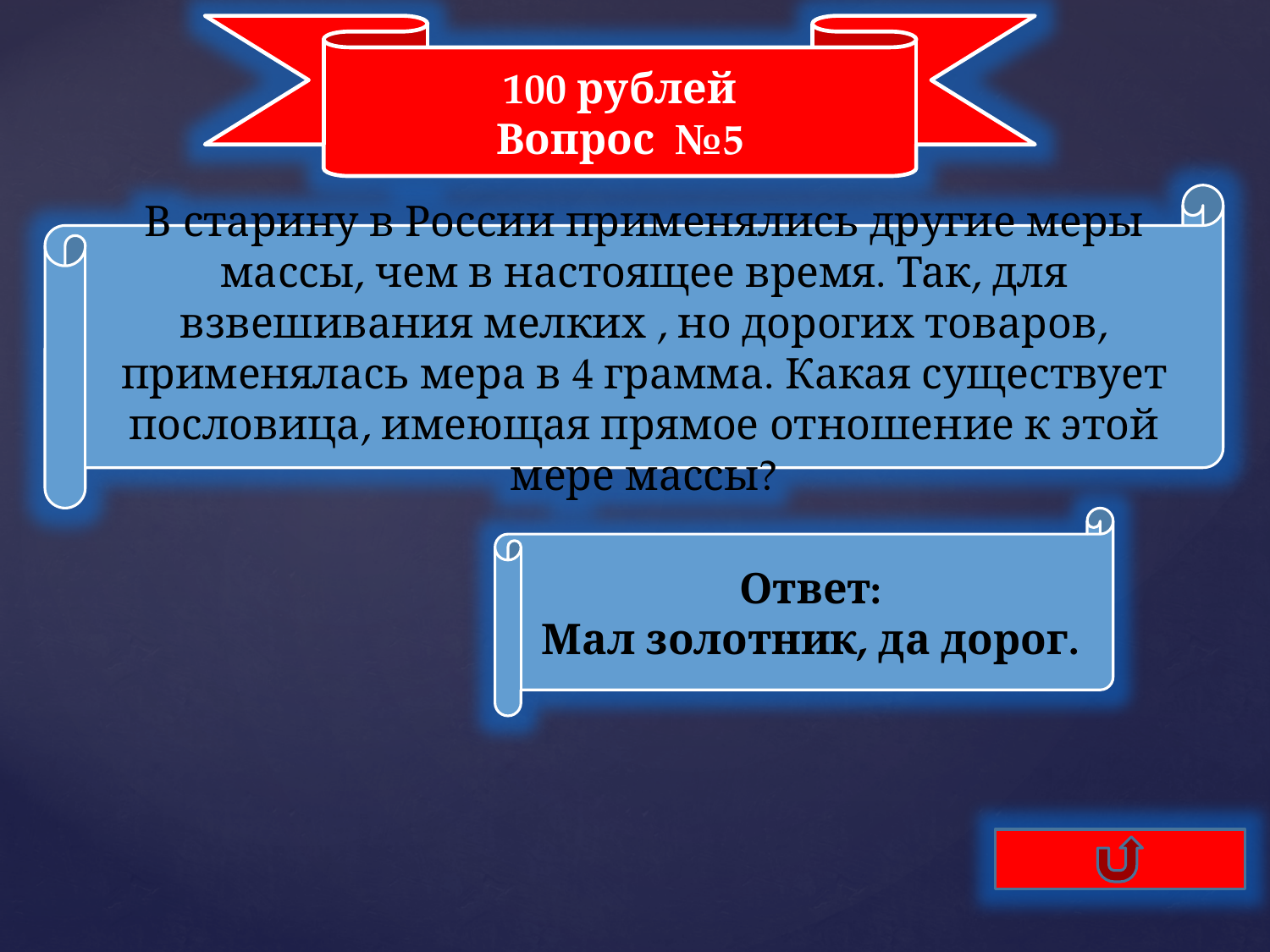

100 рублей
Вопрос  №5
В старину в России применялись другие меры массы, чем в настоящее время. Так, для взвешивания мелких , но дорогих товаров, применялась мера в 4 грамма. Какая существует пословица, имеющая прямое отношение к этой мере массы?
Ответ:
Мал золотник, да дорог.